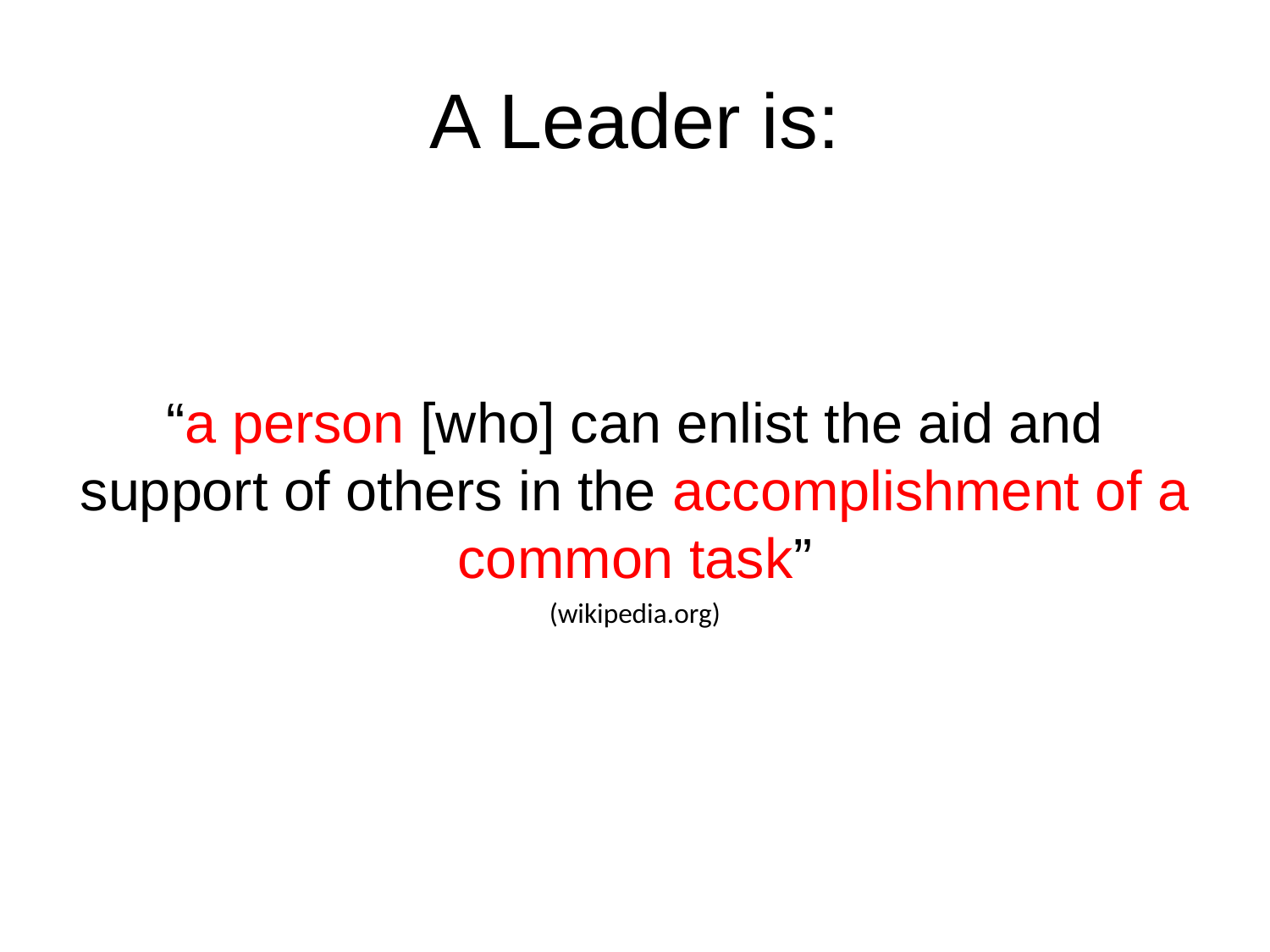

# A Leader is:

“a person [who] can enlist the aid and support of others in the accomplishment of a common task”
(wikipedia.org)